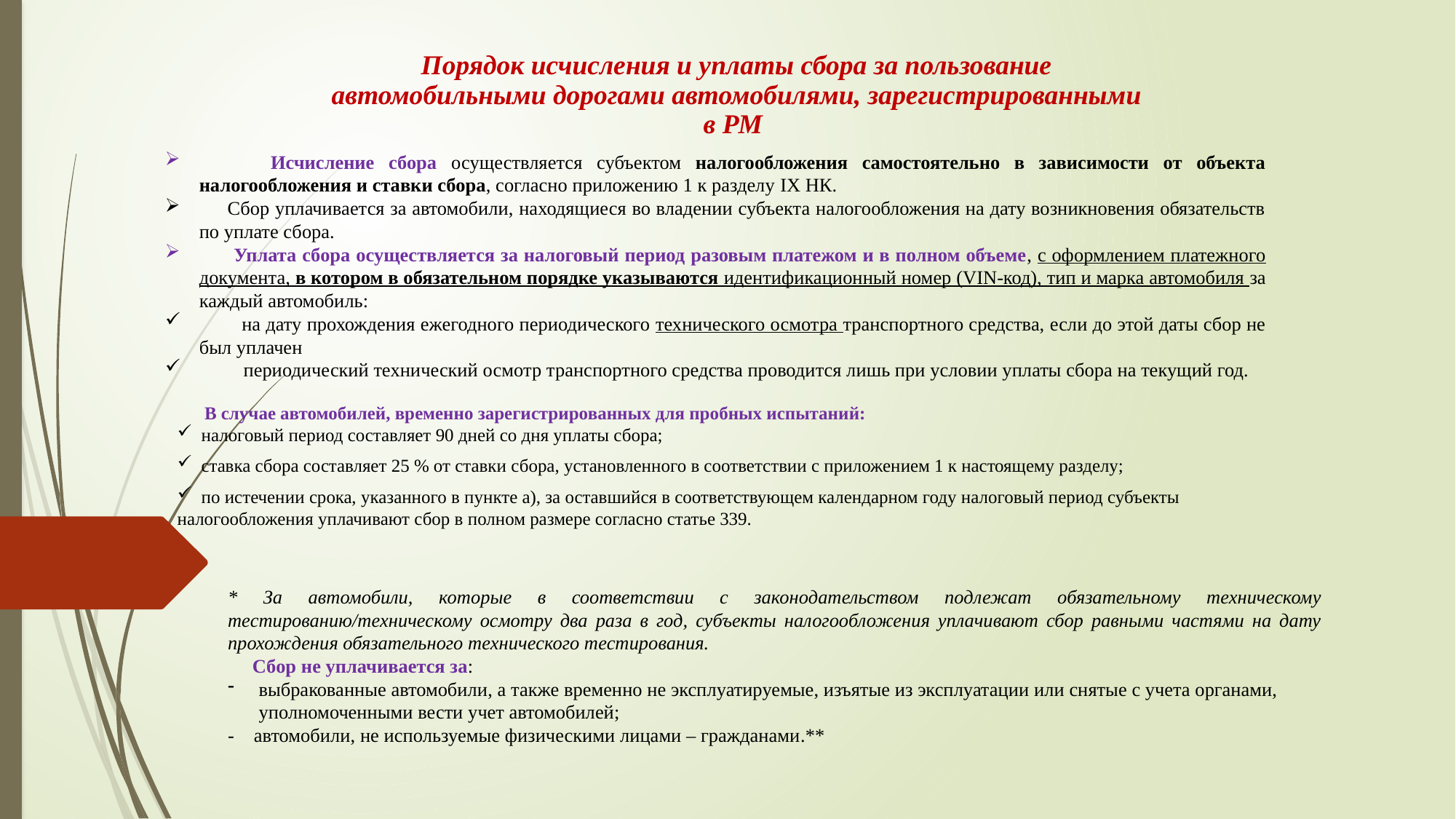

Порядок исчисления и уплаты сбора за пользование автомобильными дорогами автомобилями, зарегистрированными в РМ
     Исчисление сбора осуществляется субъектом налогообложения самостоятельно в зависимости от объекта налогообложения и ставки сбора, согласно приложению 1 к разделу IX НК.
     Сбор уплачивается за автомобили, находящиеся во владении субъекта налогообложения на дату возникновения обязательств по уплате сбора.
      Уплата сбора осуществляется за налоговый период разовым платежом и в полном объеме, с оформлением платежного документа, в котором в обязательном порядке указываются идентификационный номер (VIN-код), тип и марка автомобиля за каждый автомобиль:
        на дату прохождения ежегодного периодического технического осмотра транспортного средства, если до этой даты сбор не был уплачен
         периодический технический осмотр транспортного средства проводится лишь при условии уплаты сбора на текущий год.

      В случае автомобилей, временно зарегистрированных для пробных испытаний:
  налоговый период составляет 90 дней со дня уплаты сбора;
  ставка сбора составляет 25 % от ставки сбора, установленного в соответствии с приложением 1 к настоящему разделу;
  по истечении срока, указанного в пункте а), за оставшийся в соответствующем календарном году налоговый период субъекты налогообложения уплачивают сбор в полном размере согласно статье 339.
* За автомобили, которые в соответствии с законодательством подлежат обязательному техническому тестированию/техническому осмотру два раза в год, субъекты налогообложения уплачивают сбор равными частями на дату прохождения обязательного технического тестирования.
     Сбор не уплачивается за:
выбракованные автомобили, а также временно не эксплуатируемые, изъятые из эксплуатации или снятые с учета органами, уполномоченными вести учет автомобилей;
-    автомобили, не используемые физическими лицами – гражданами.**